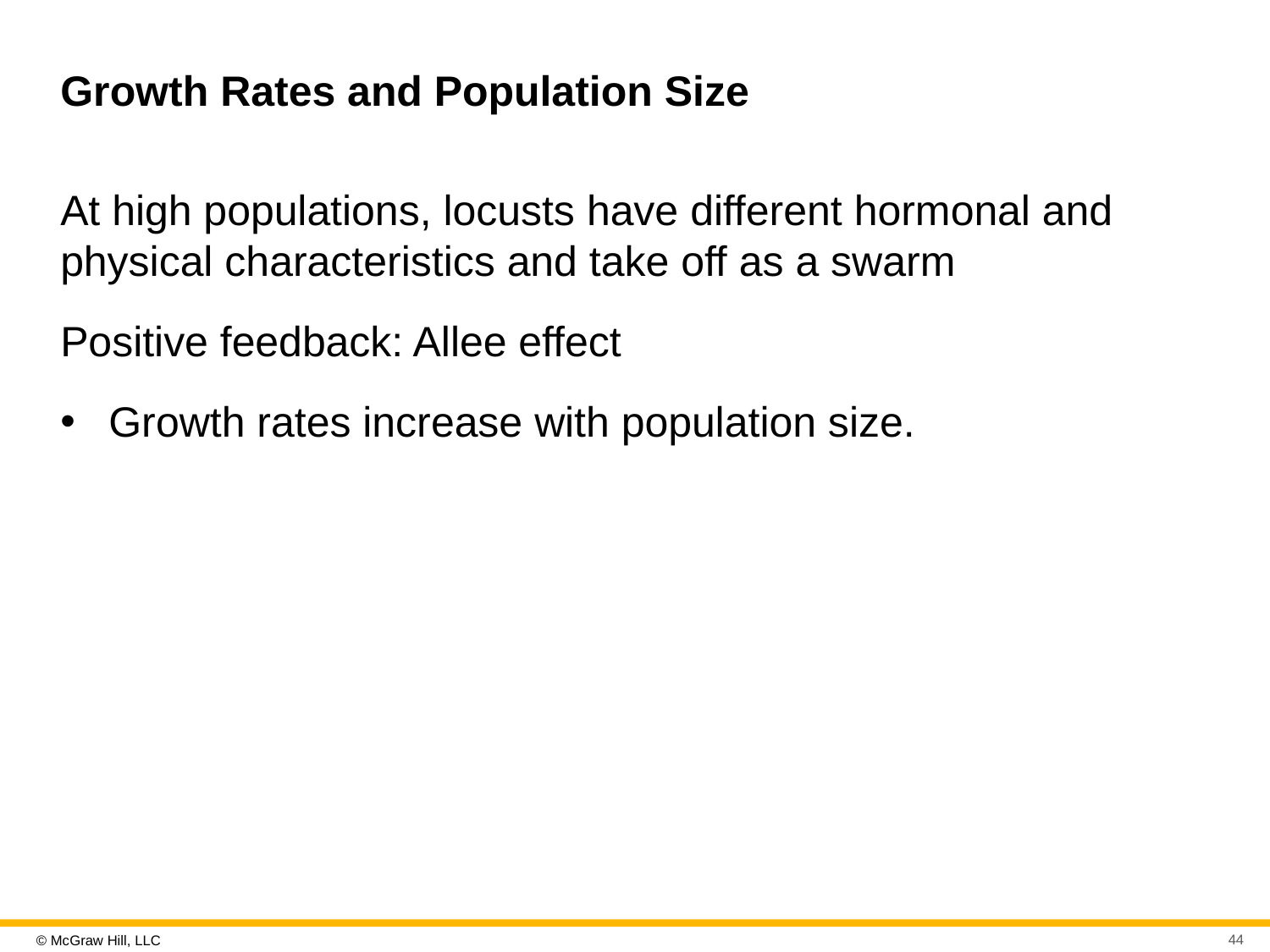

# Growth Rates and Population Size
At high populations, locusts have different hormonal and physical characteristics and take off as a swarm
Positive feedback: Allee effect
Growth rates increase with population size.
44